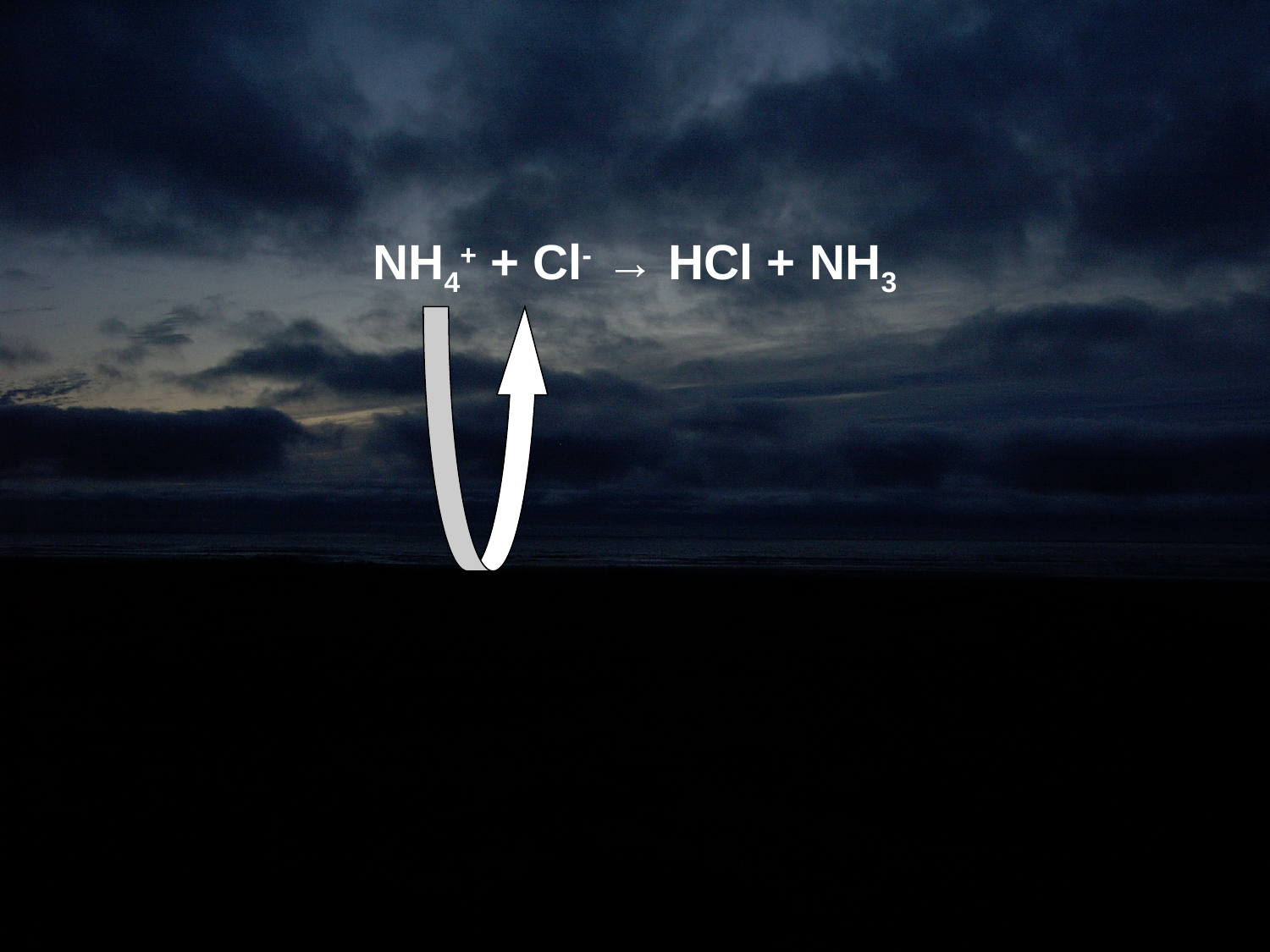

NH4+ + Cl- → HCl + NH3